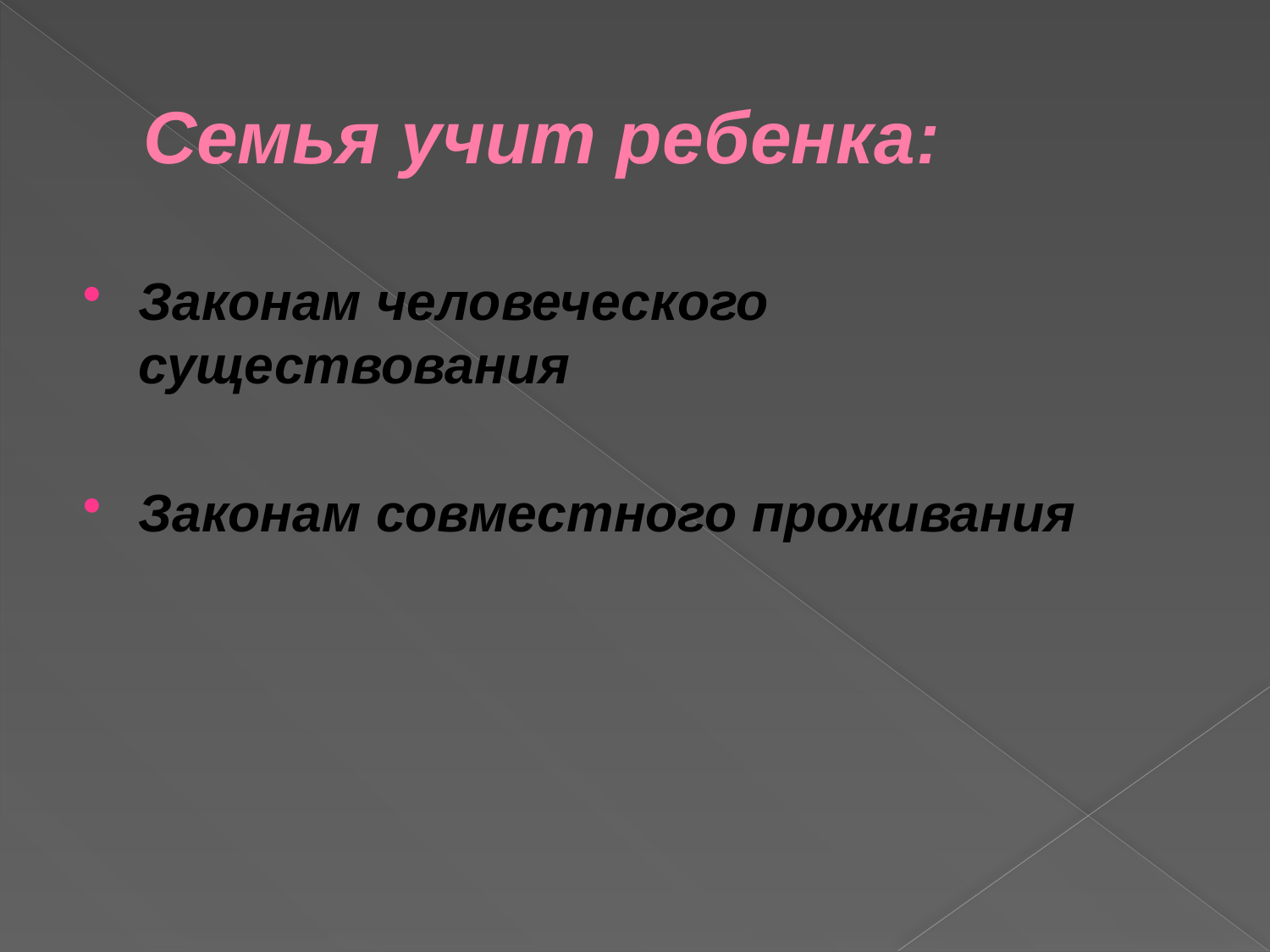

# Семья учит ребенка:
Законам человеческого существования

Законам совместного проживания